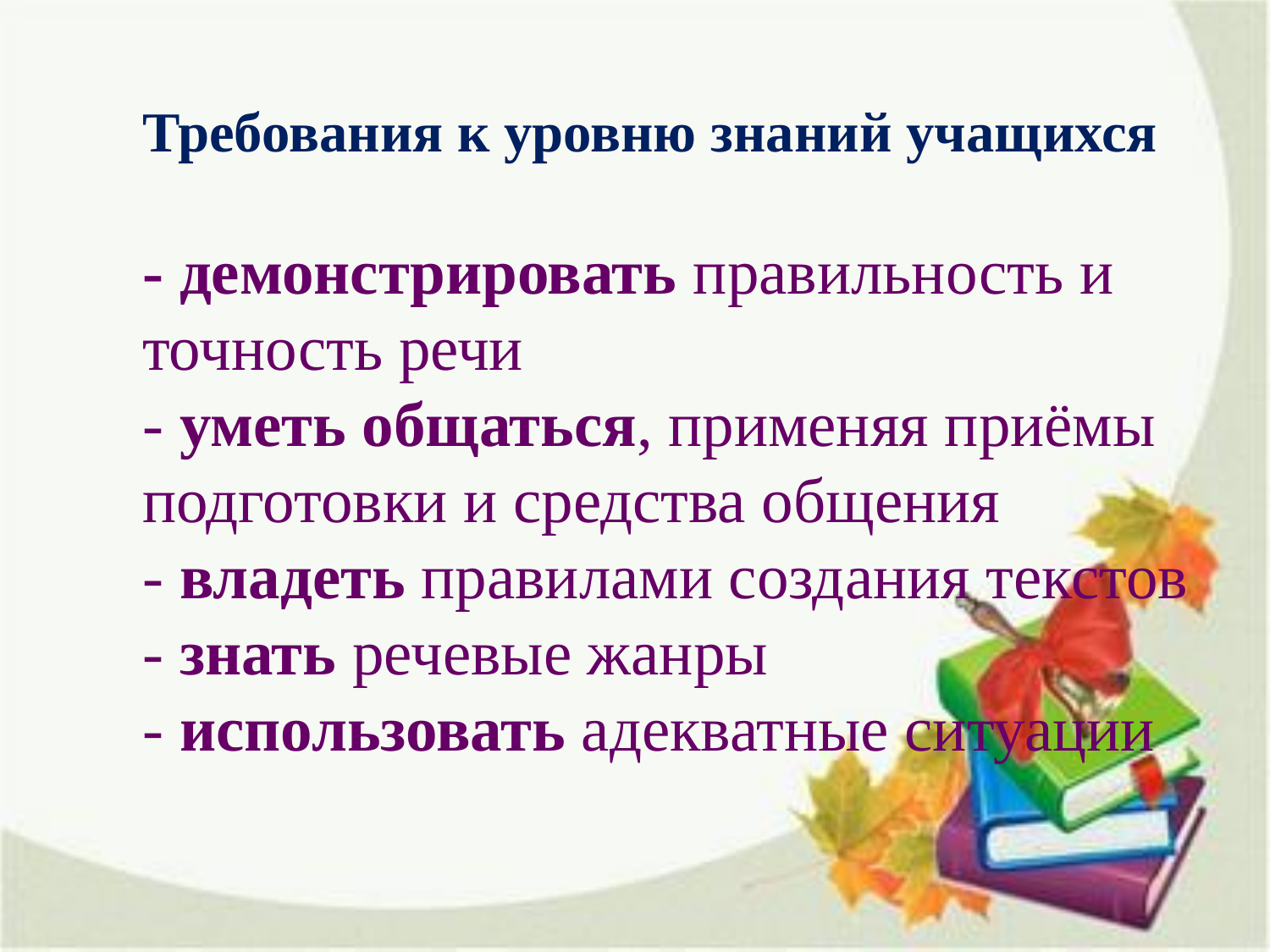

# Требования к уровню знаний учащихся - демонстрировать правильность и точность речи - уметь общаться, применяя приёмы подготовки и средства общения - владеть правилами создания текстов - знать речевые жанры - использовать адекватные ситуации